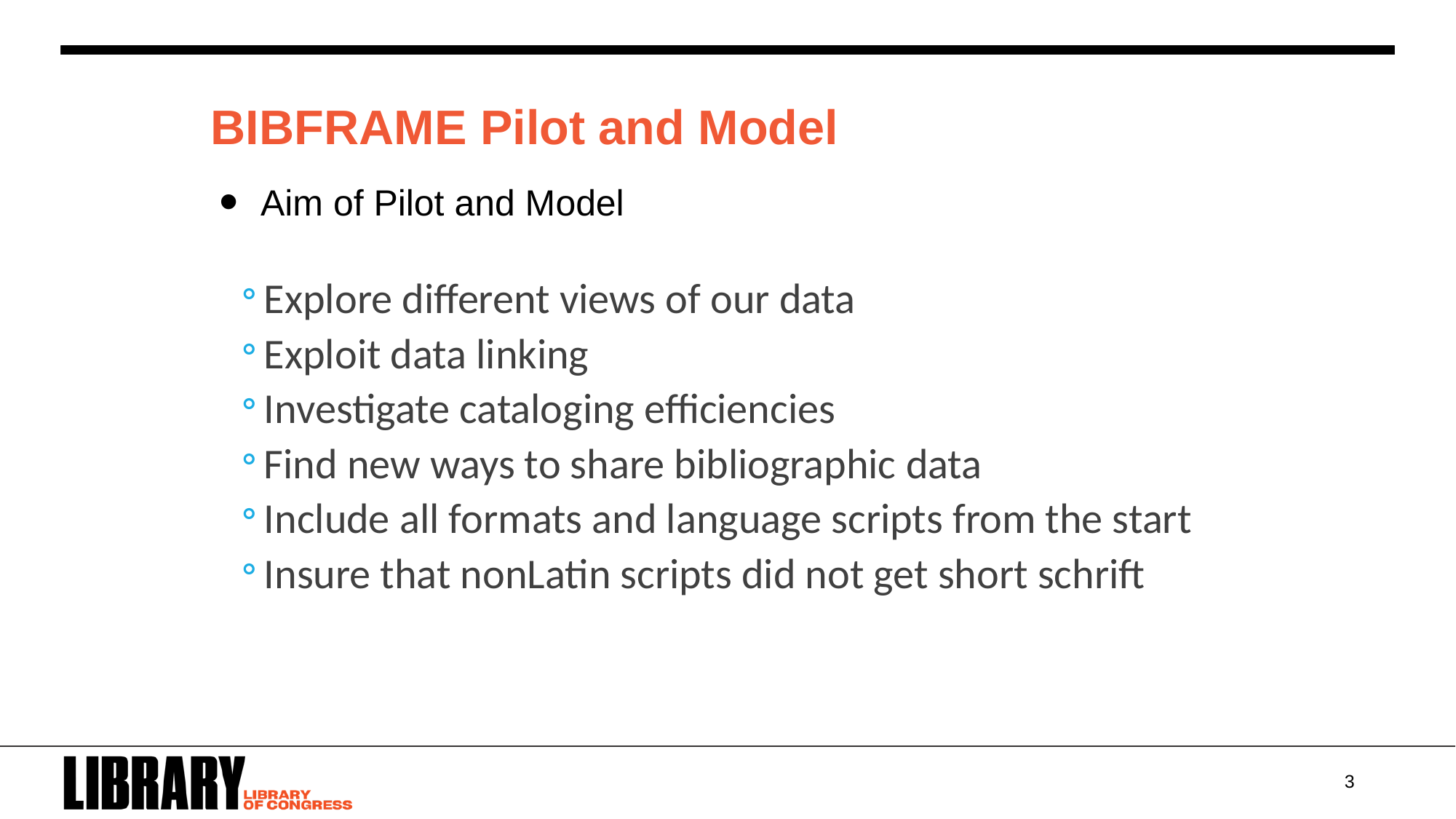

BIBFRAME Pilot and Model
Aim of Pilot and Model

Explore different views of our data
Exploit data linking
Investigate cataloging efficiencies
Find new ways to share bibliographic data
Include all formats and language scripts from the start
Insure that nonLatin scripts did not get short schrift